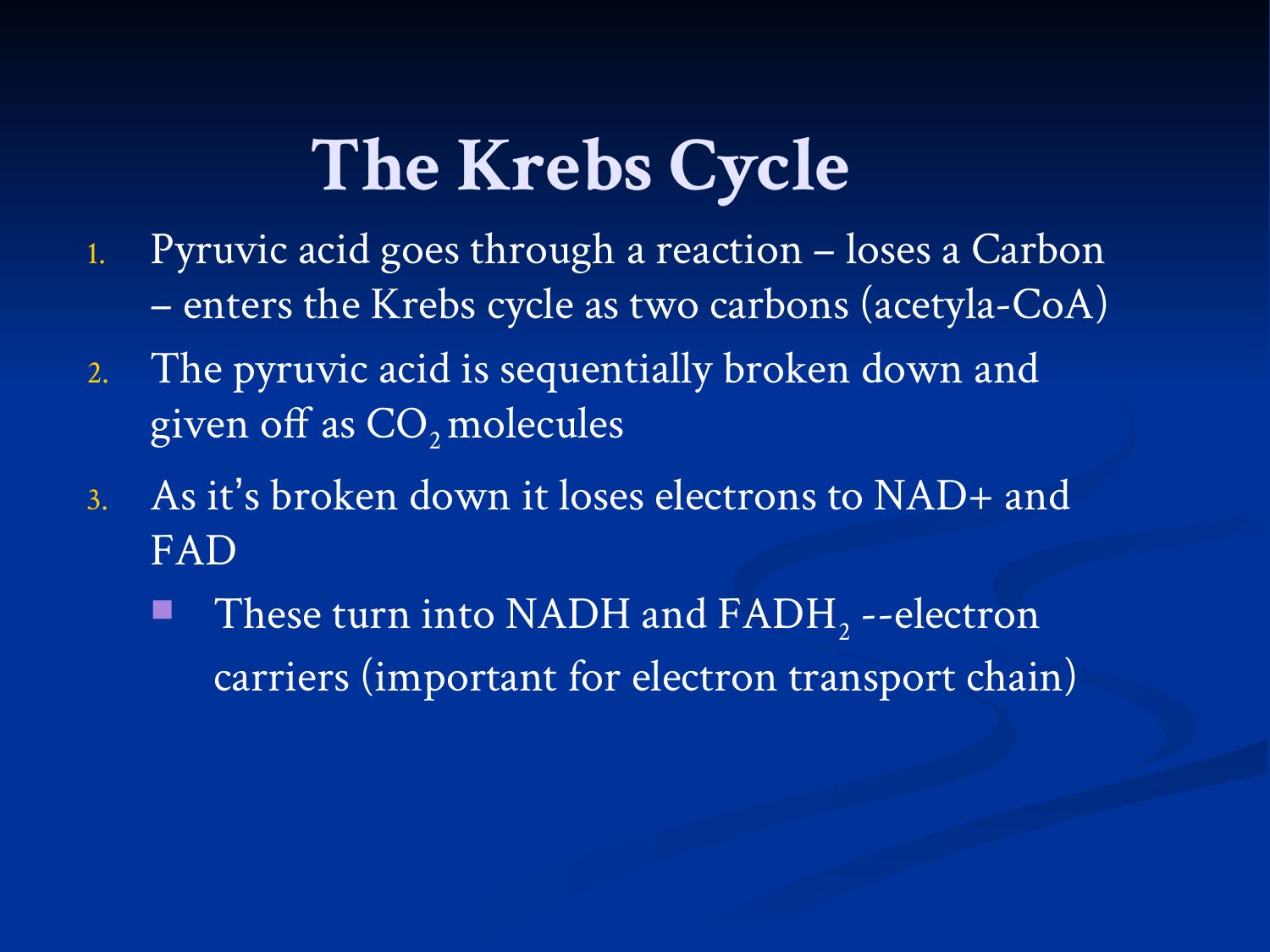

# The Krebs Cycle
Pyruvic acid goes through a reaction – loses a Carbon – enters the Krebs cycle as two carbons (acetyla-CoA)
The pyruvic acid is sequentially broken down and given off as CO2 molecules
As it’s broken down it loses electrons to NAD+ and FAD
These turn into NADH and FADH2 --electron carriers (important for electron transport chain)